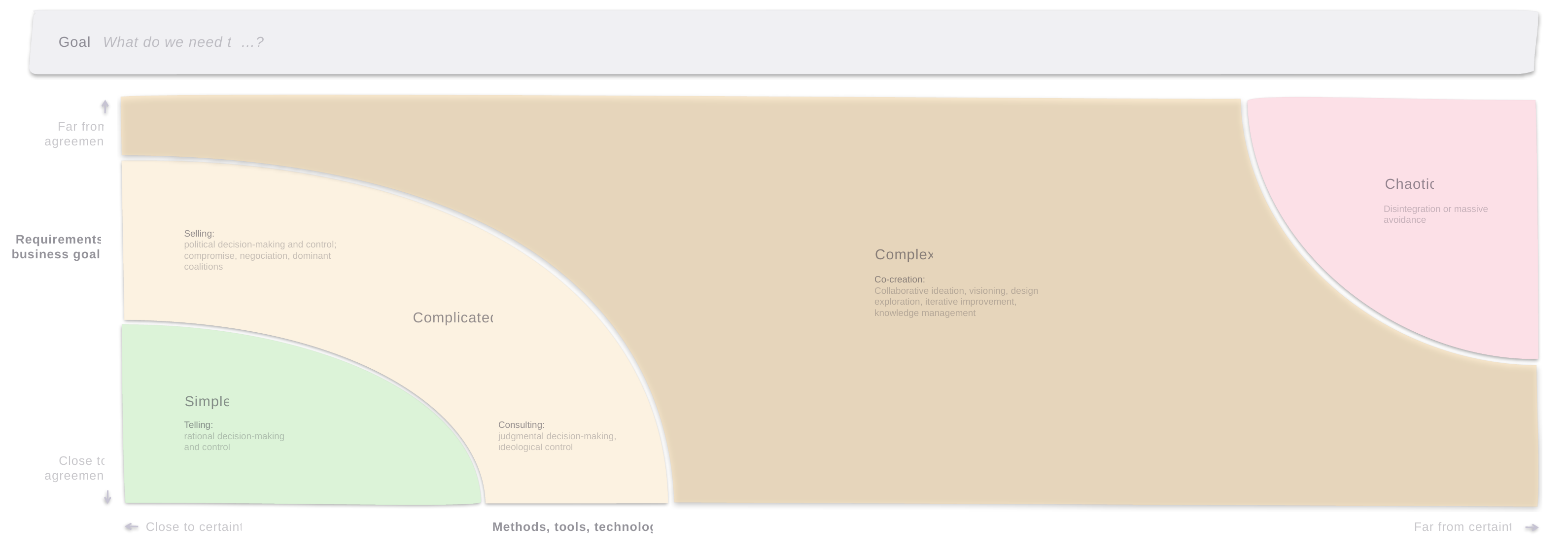

Goal:
What do we need to…?

Far from
agreement

Chaotic
Disintegration or massive avoidance
Selling:
political decision-making and control; compromise, negociation, dominant coalitions
Requirements,
business goals
Complex
Co-creation:
Collaborative ideation, visioning, design exploration, iterative improvement, knowledge management
Complicated

Simple
Telling:
rational decision-making and control
Consulting:
judgmental decision-making, ideological control
Close to
agreement

Close to certainty
Methods, tools, technology
Far from certainty